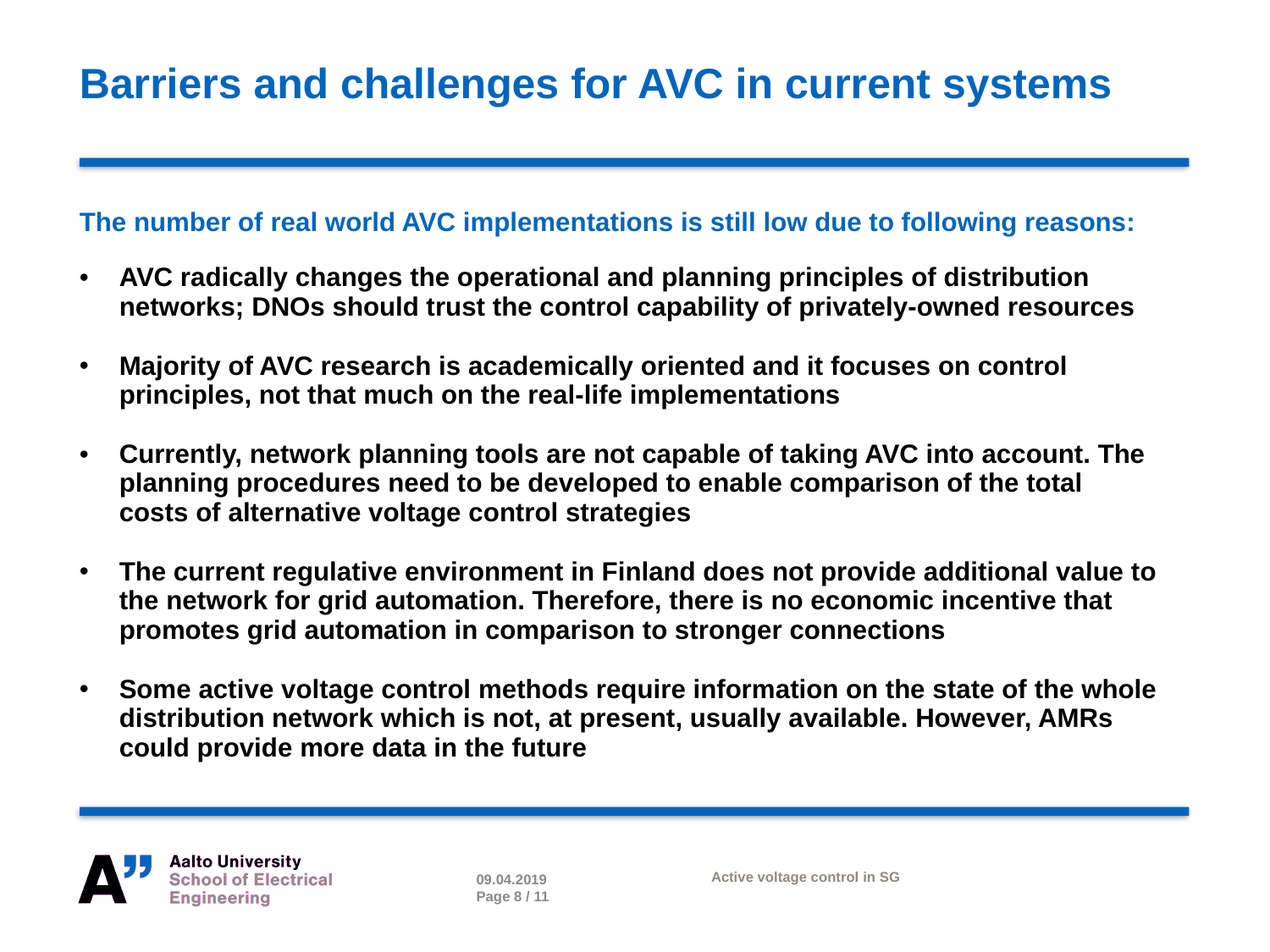

Barriers and challenges for AVC in current systems
The number of real world AVC implementations is still low due to following reasons:

AVC radically changes the operational and planning principles of distribution networks; DNOs should trust the control capability of privately-owned resources

Majority of AVC research is academically oriented and it focuses on control principles, not that much on the real-life implementations

Currently, network planning tools are not capable of taking AVC into account. The planning procedures need to be developed to enable comparison of the total costs of alternative voltage control strategies

The current regulative environment in Finland does not provide additional value to the network for grid automation. Therefore, there is no economic incentive that promotes grid automation in comparison to stronger connections

Some active voltage control methods require information on the state of the whole distribution network which is not, at present, usually available. However, AMRs could provide more data in the future

09.04.2019
Page 8 / 11
Active voltage control in SG